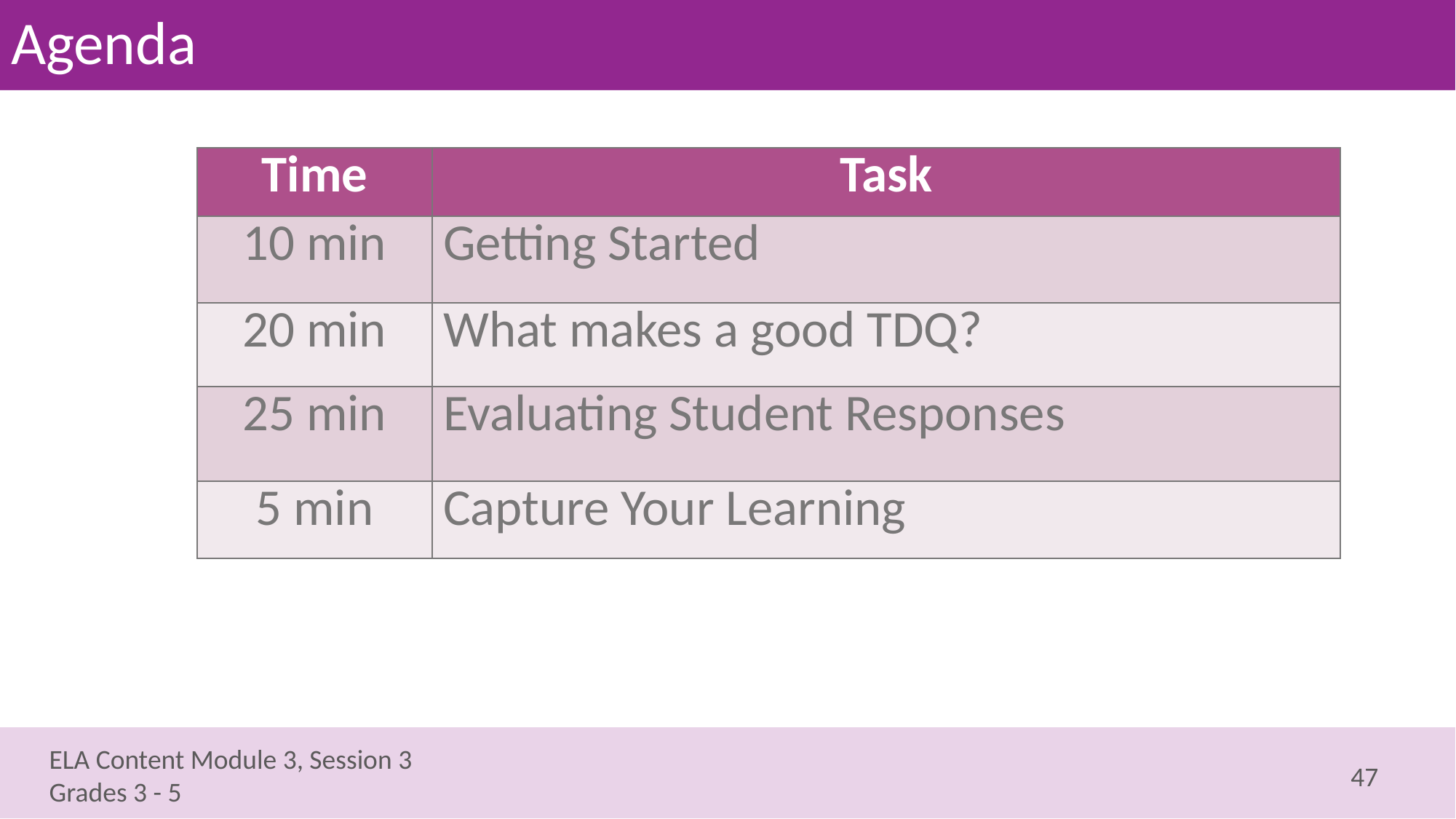

# Agenda
| Time | Task |
| --- | --- |
| 10 min | Getting Started |
| 20 min | What makes a good TDQ? |
| 25 min | Evaluating Student Responses |
| 5 min | Capture Your Learning |
47